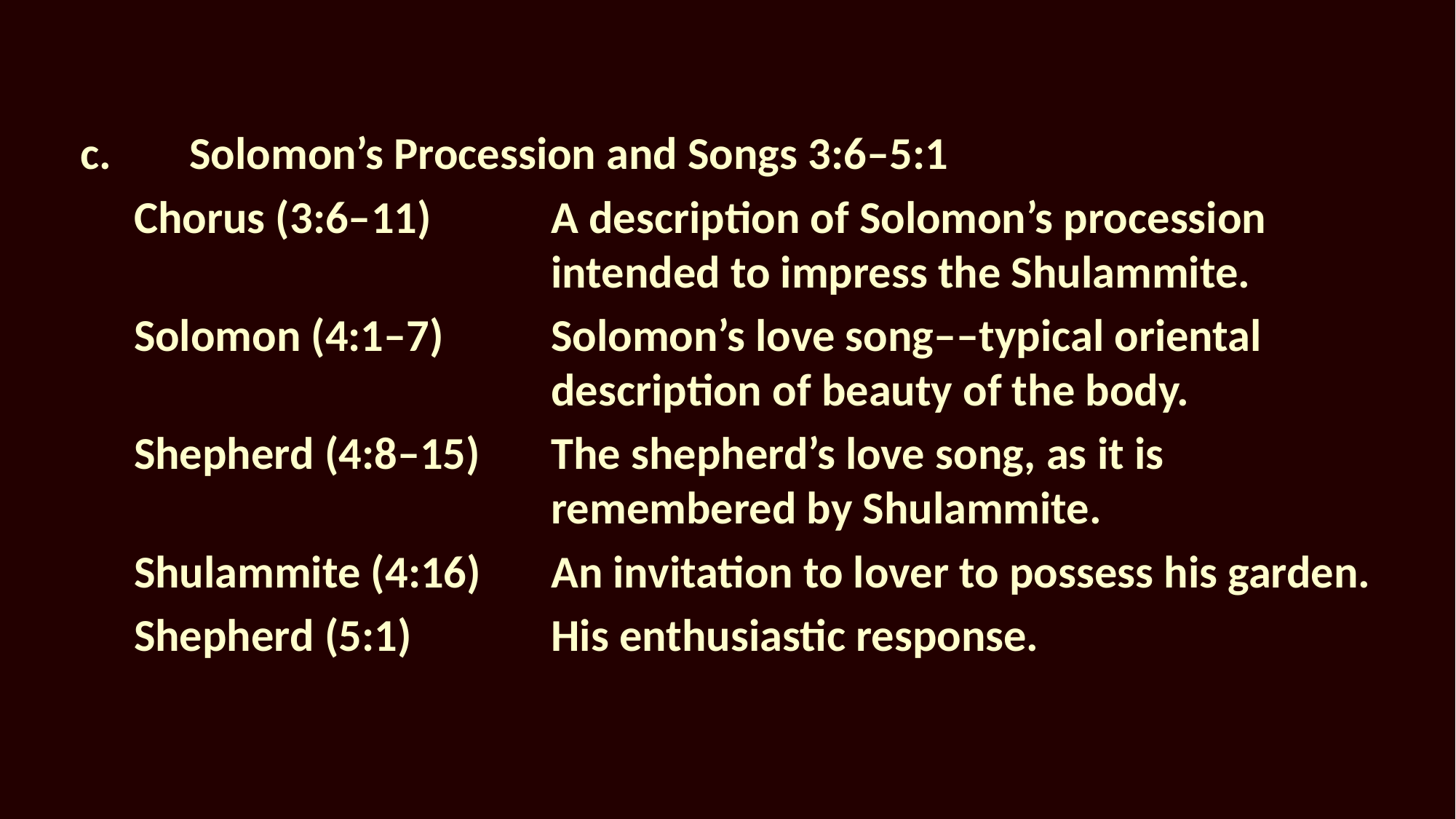

c.	Solomon’s Procession and Songs 3:6–5:1
Chorus (3:6–11)	A description of Solomon’s procession intended to impress the Shulammite.
Solomon (4:1–7)	Solomon’s love song––typical oriental description of beauty of the body.
Shepherd (4:8–15)	The shepherd’s love song, as it is remembered by Shulammite.
Shulammite (4:16)	An invitation to lover to possess his garden.
Shepherd (5:1)	His enthusiastic response.